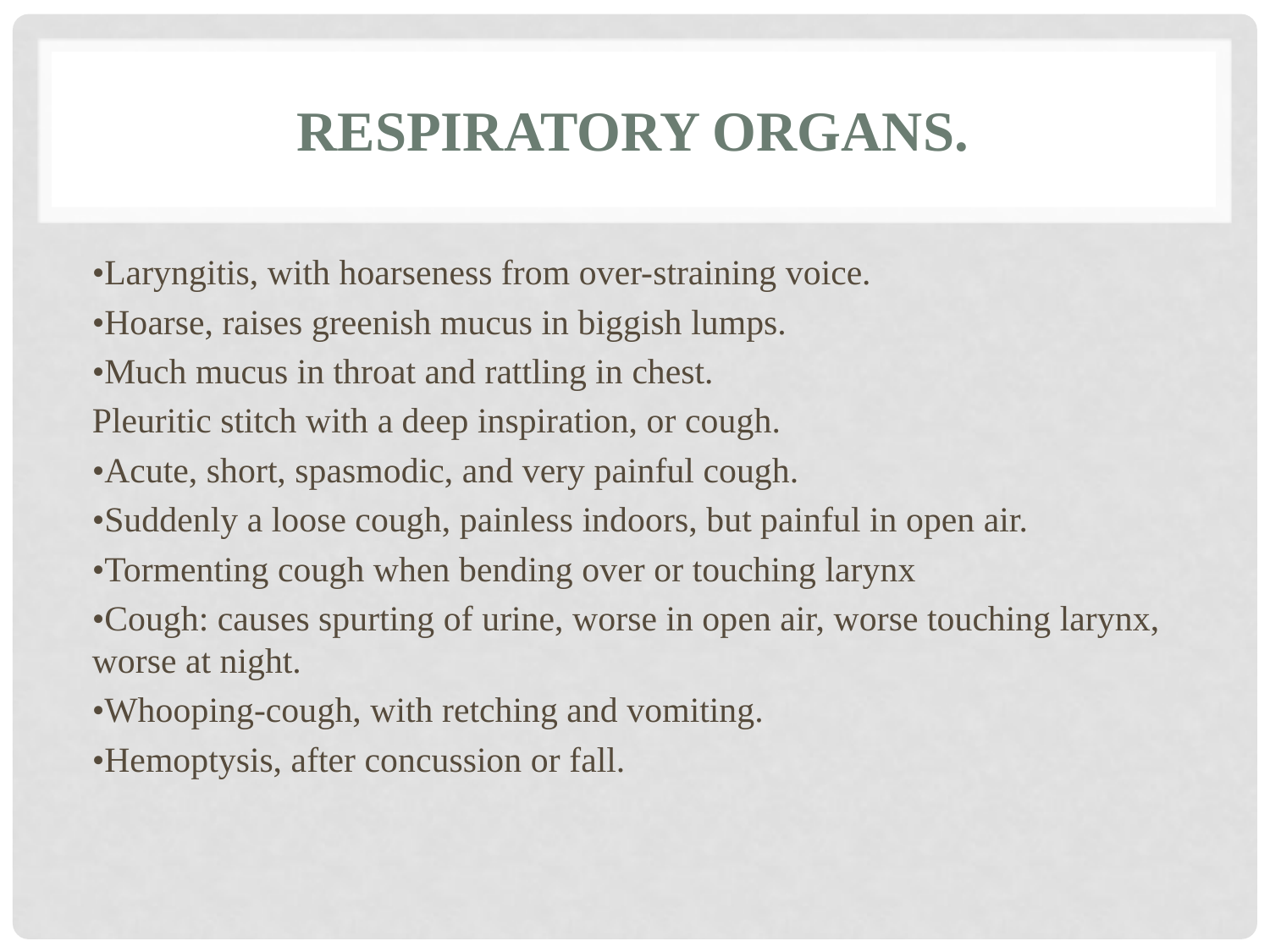

# Respiratory Organs.
•Laryngitis, with hoarseness from over-straining voice.
•Hoarse, raises greenish mucus in biggish lumps.
•Much mucus in throat and rattling in chest.
Pleuritic stitch with a deep inspiration, or cough.
•Acute, short, spasmodic, and very painful cough.
•Suddenly a loose cough, painless indoors, but painful in open air.
•Tormenting cough when bending over or touching larynx
•Cough: causes spurting of urine, worse in open air, worse touching larynx, worse at night.
•Whooping-cough, with retching and vomiting.
•Hemoptysis, after concussion or fall.